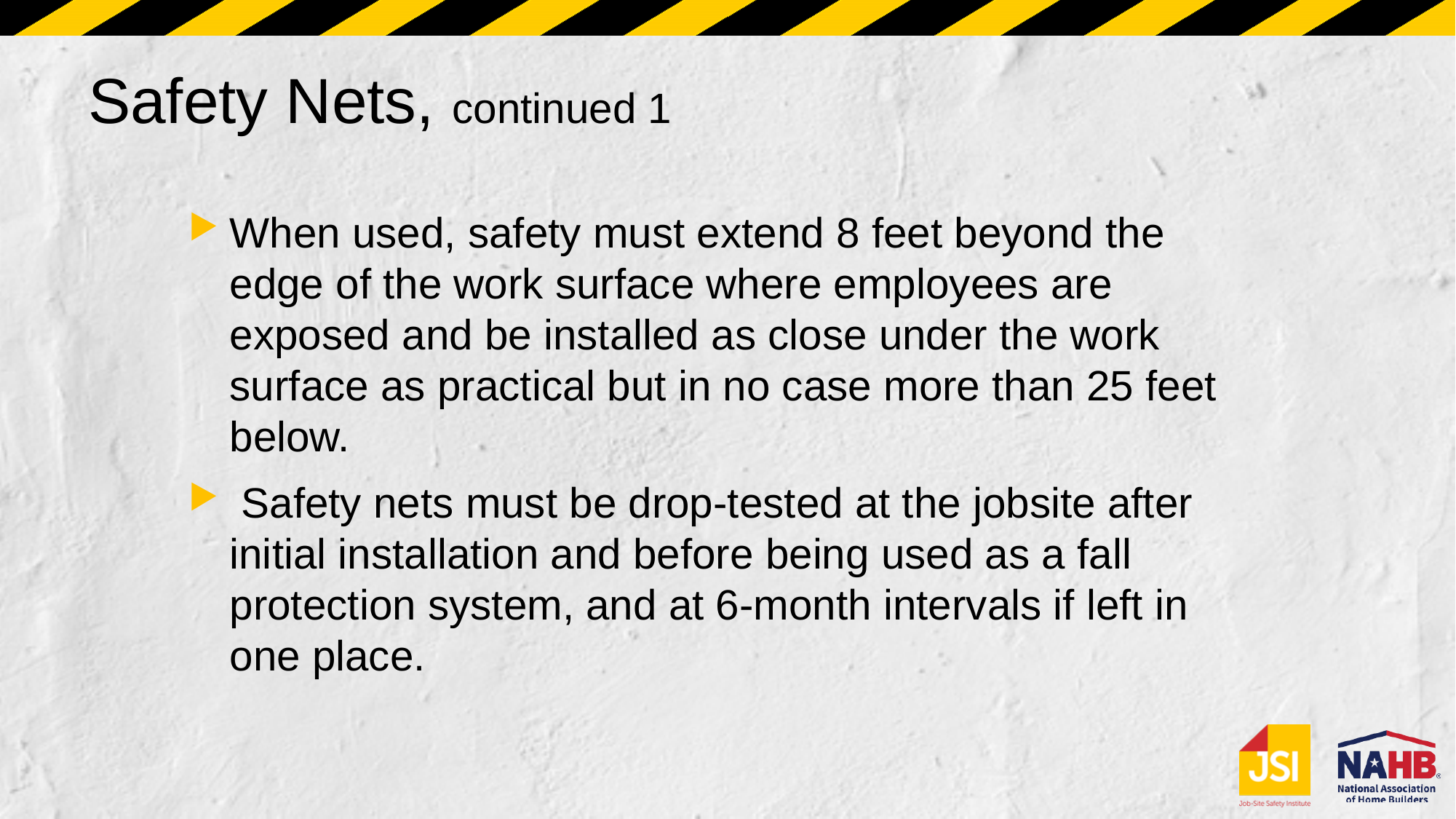

# Safety Nets, continued 1
When used, safety must extend 8 feet beyond the edge of the work surface where employees are exposed and be installed as close under the work surface as practical but in no case more than 25 feet below.
 Safety nets must be drop-tested at the jobsite after initial installation and before being used as a fall protection system, and at 6-month intervals if left in one place.